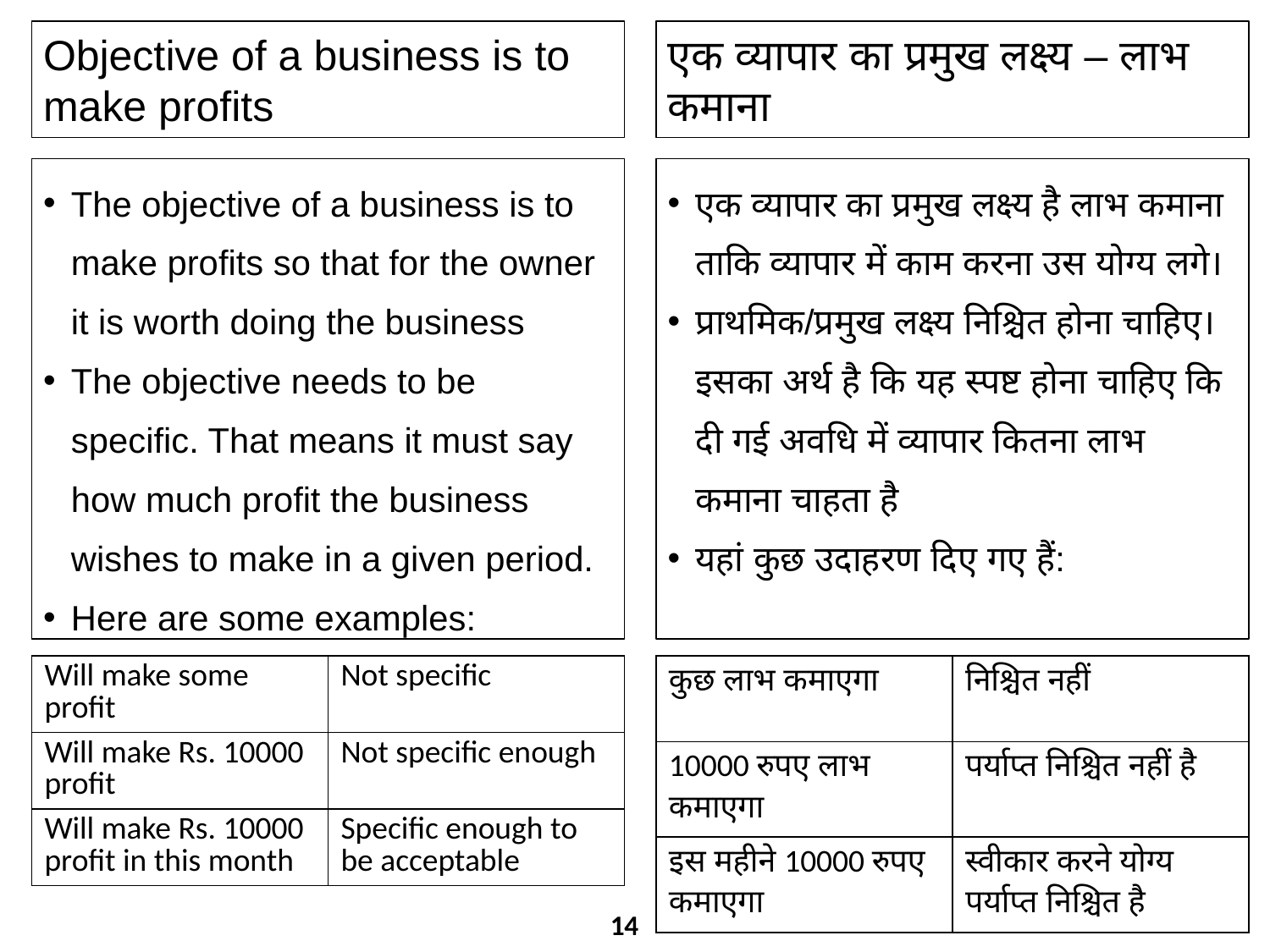

Objective of a business is to  make profits
एक व्यापार का प्रमुख लक्ष्य – लाभ कमाना

The objective of a business is to make profits so that for the owner it is worth doing the business
The objective needs to be specific. That means it must say how much profit the business wishes to make in a given period.
Here are some examples:
एक व्यापार का प्रमुख लक्ष्य है लाभ कमाना ताकि व्यापार में काम करना उस योग्य लगे।
प्राथमिक/प्रमुख लक्ष्य निश्चित होना चाहिए। इसका अर्थ है कि यह स्पष्ट होना चाहिए कि दी गई अवधि में व्यापार कितना लाभ कमाना चाहता है
यहां कुछ उदाहरण दिए गए हैं:
| Will make some profit | Not specific |
| --- | --- |
| Will make Rs. 10000 profit | Not specific enough |
| Will make Rs. 10000 profit in this month | Specific enough to be acceptable |
| कुछ लाभ कमाएगा | निश्चित नहीं |
| --- | --- |
| 10000 रुपए लाभ कमाएगा | पर्याप्त निश्चित नहीं है |
| इस महीने 10000 रुपए कमाएगा | स्वीकार करने योग्य पर्याप्त निश्चित है |
14